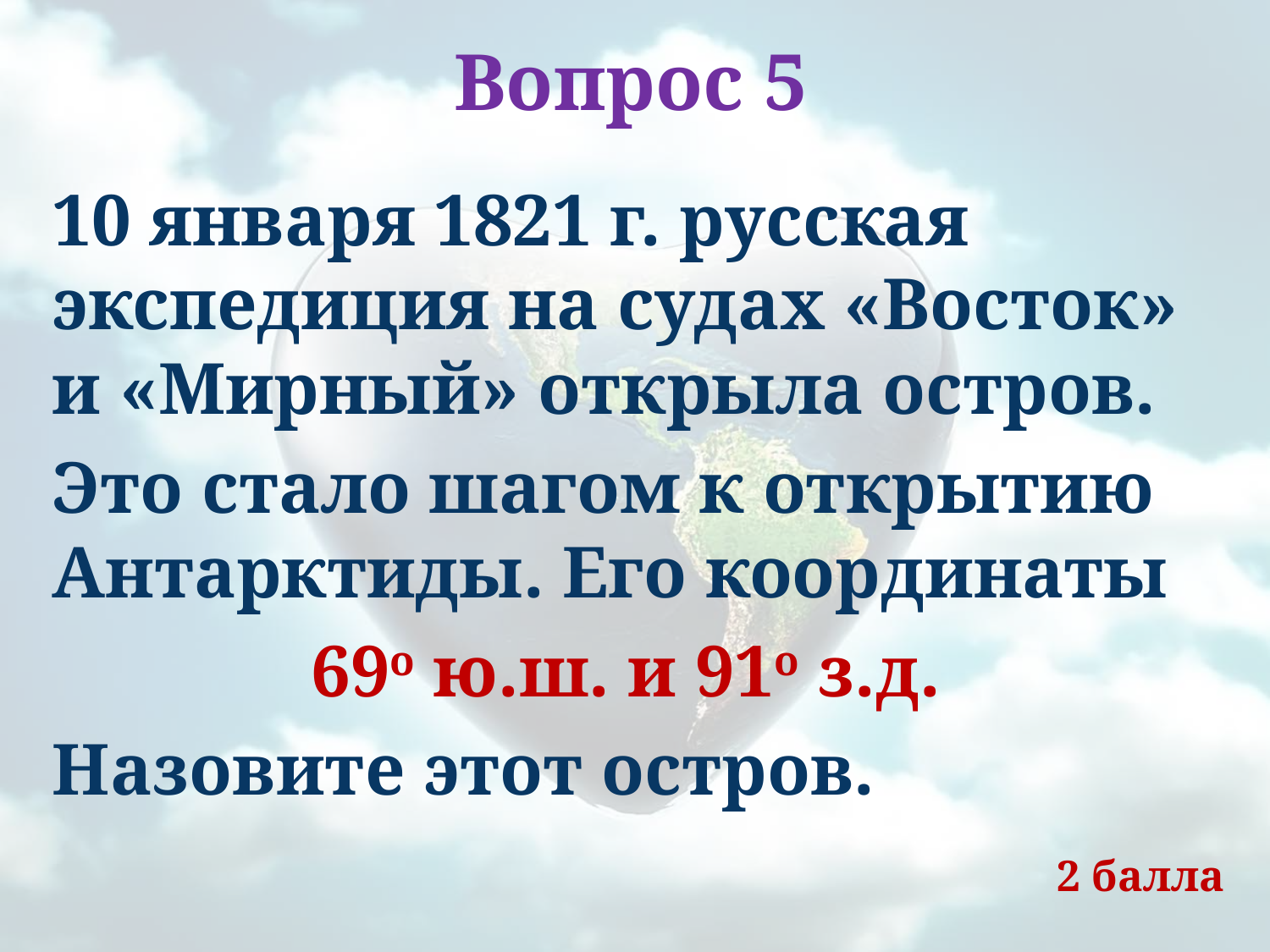

# Вопрос 5
10 января 1821 г. русская экспедиция на судах «Восток» и «Мирный» открыла остров.
Это стало шагом к открытию   Антарктиды. Его координаты
69о ю.ш. и 91о з.д.
Назовите этот остров.
2 балла